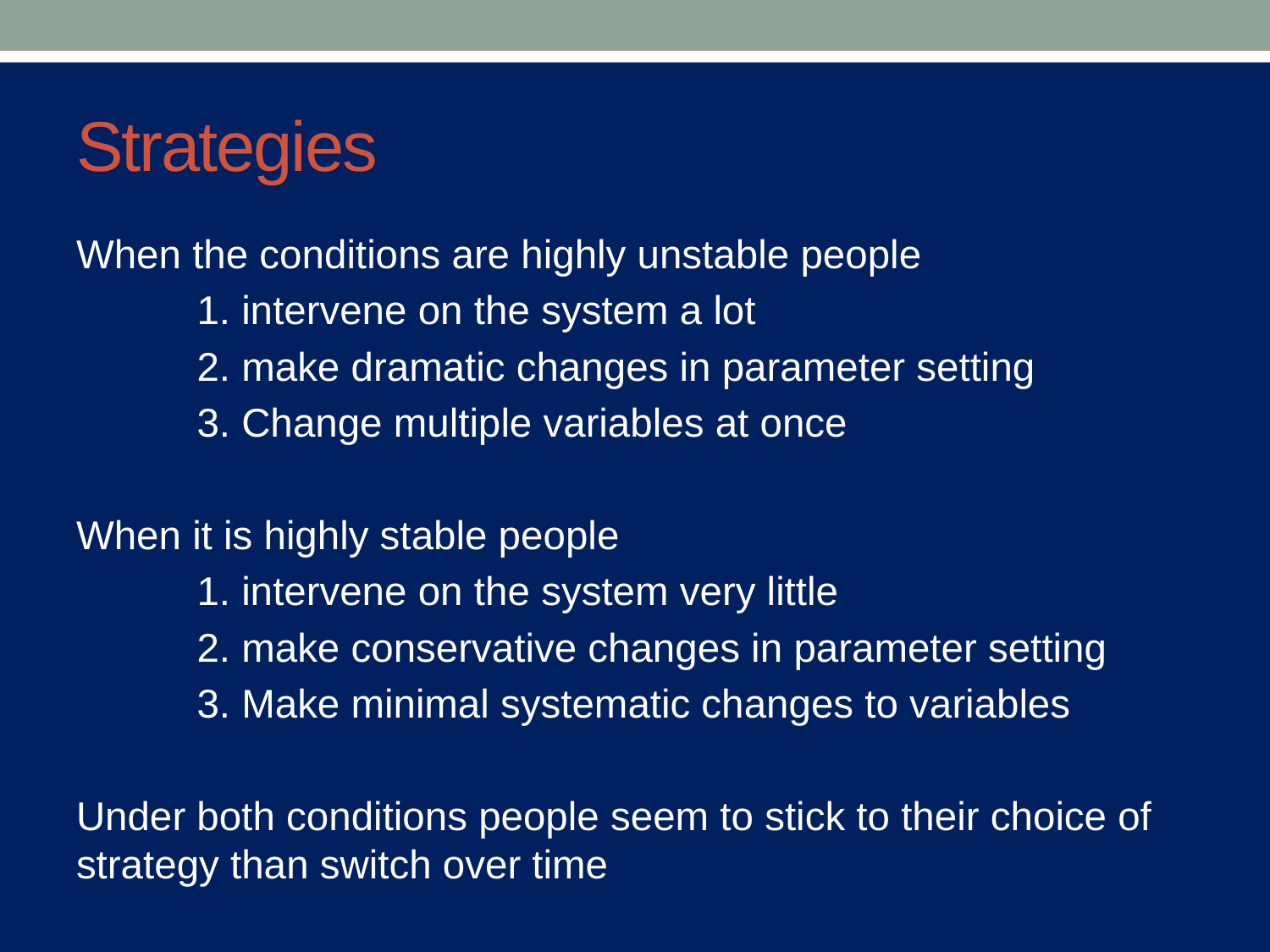

# Strategies
When the conditions are highly unstable people
	1. intervene on the system a lot
	2. make dramatic changes in parameter setting
	3. Change multiple variables at once

When it is highly stable people
	1. intervene on the system very little
	2. make conservative changes in parameter setting
	3. Make minimal systematic changes to variables

Under both conditions people seem to stick to their choice of strategy than switch over time